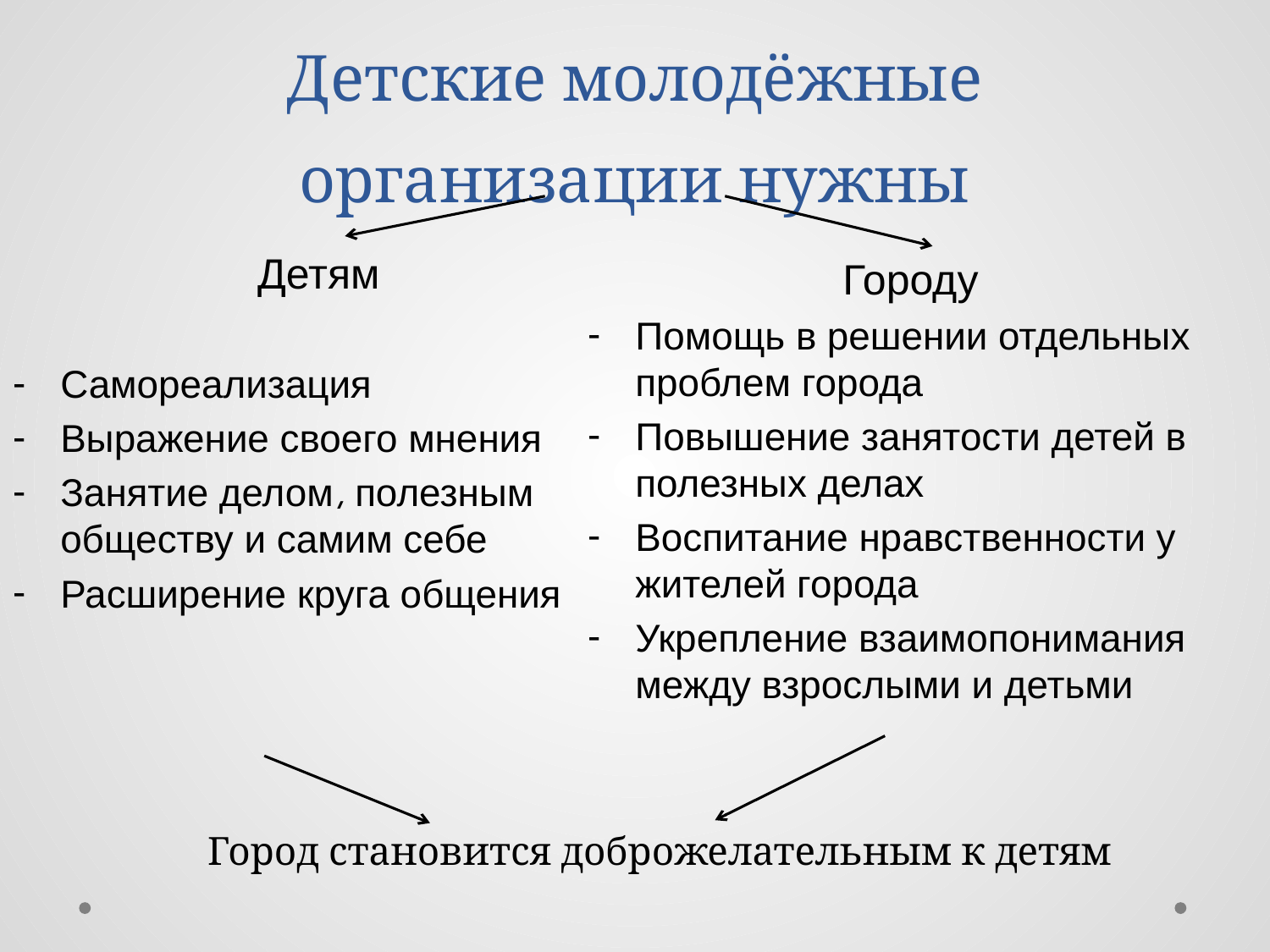

# Детские молодёжные организации нужны
   Детям

Самореализация
Выражение своего мнения
Занятие делом, полезным обществу и самим себе
Расширение круга общения
	           Городу
Помощь в решении отдельных проблем города
Повышение занятости детей в полезных делах
Воспитание нравственности у жителей города
Укрепление взаимопонимания между взрослыми и детьми
Город становится доброжелательным к детям